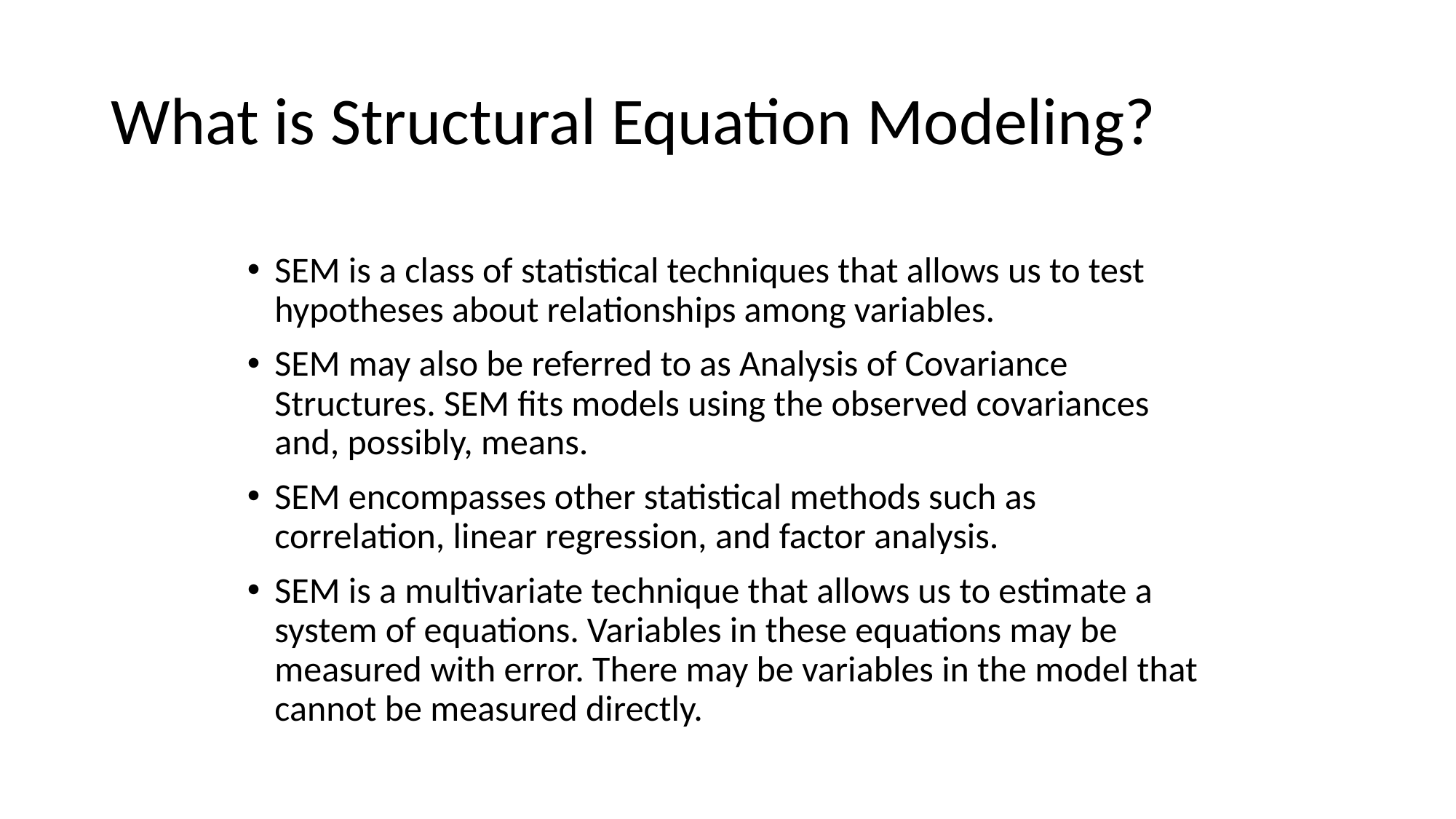

# What is Structural Equation Modeling?
SEM is a class of statistical techniques that allows us to test hypotheses about relationships among variables.
SEM may also be referred to as Analysis of Covariance Structures. SEM fits models using the observed covariances and, possibly, means.
SEM encompasses other statistical methods such as correlation, linear regression, and factor analysis.
SEM is a multivariate technique that allows us to estimate a system of equations. Variables in these equations may be measured with error. There may be variables in the model that cannot be measured directly.